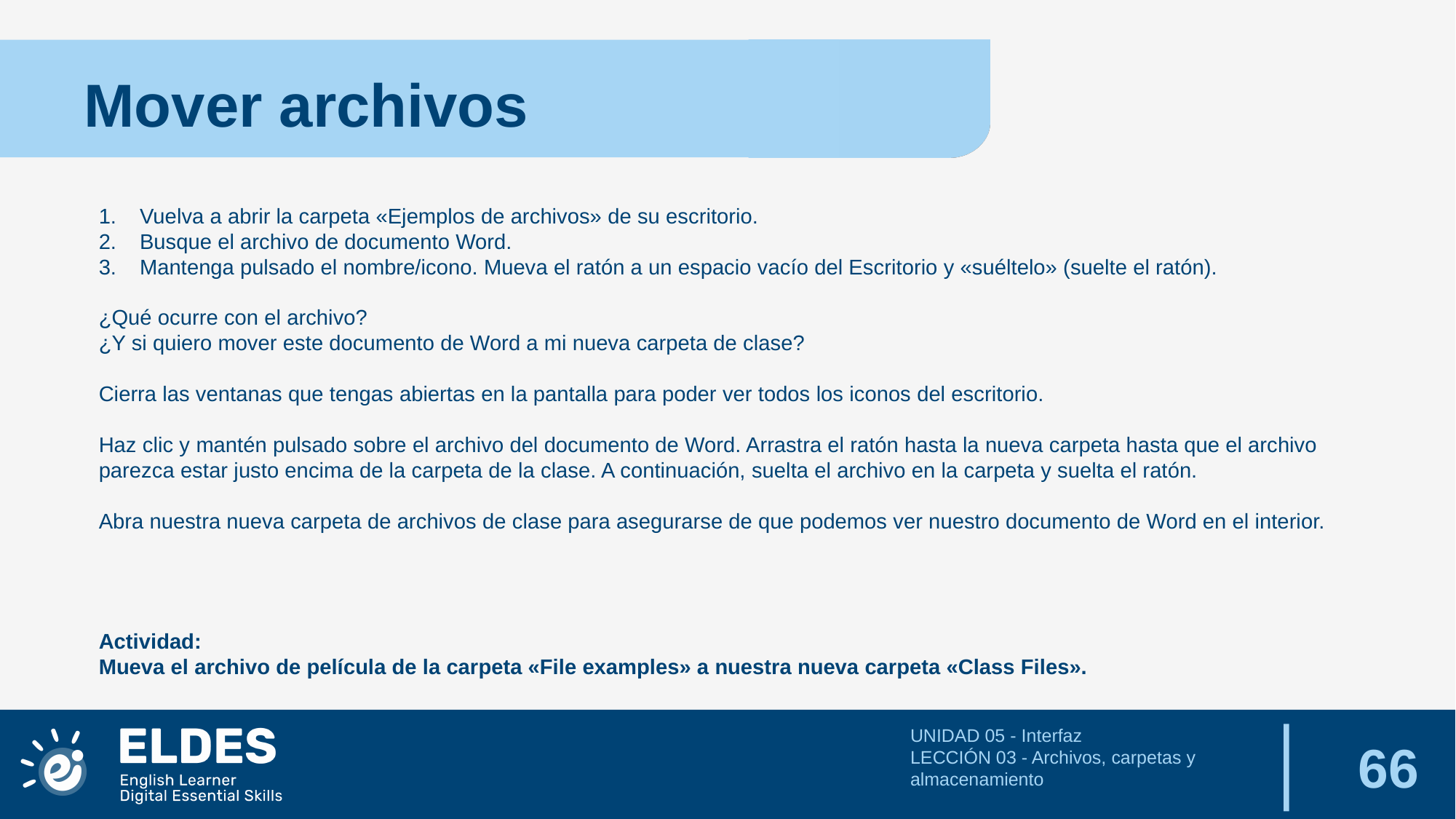

Mover archivos
Vuelva a abrir la carpeta «Ejemplos de archivos» de su escritorio.
Busque el archivo de documento Word.
Mantenga pulsado el nombre/icono. Mueva el ratón a un espacio vacío del Escritorio y «suéltelo» (suelte el ratón).

¿Qué ocurre con el archivo?
¿Y si quiero mover este documento de Word a mi nueva carpeta de clase?

Cierra las ventanas que tengas abiertas en la pantalla para poder ver todos los iconos del escritorio.

Haz clic y mantén pulsado sobre el archivo del documento de Word. Arrastra el ratón hasta la nueva carpeta hasta que el archivo parezca estar justo encima de la carpeta de la clase. A continuación, suelta el archivo en la carpeta y suelta el ratón.

Abra nuestra nueva carpeta de archivos de clase para asegurarse de que podemos ver nuestro documento de Word en el interior.
Actividad:
Mueva el archivo de película de la carpeta «File examples» a nuestra nueva carpeta «Class Files».
66
UNIDAD 05 - Interfaz
LECCIÓN 03 - Archivos, carpetas y almacenamiento